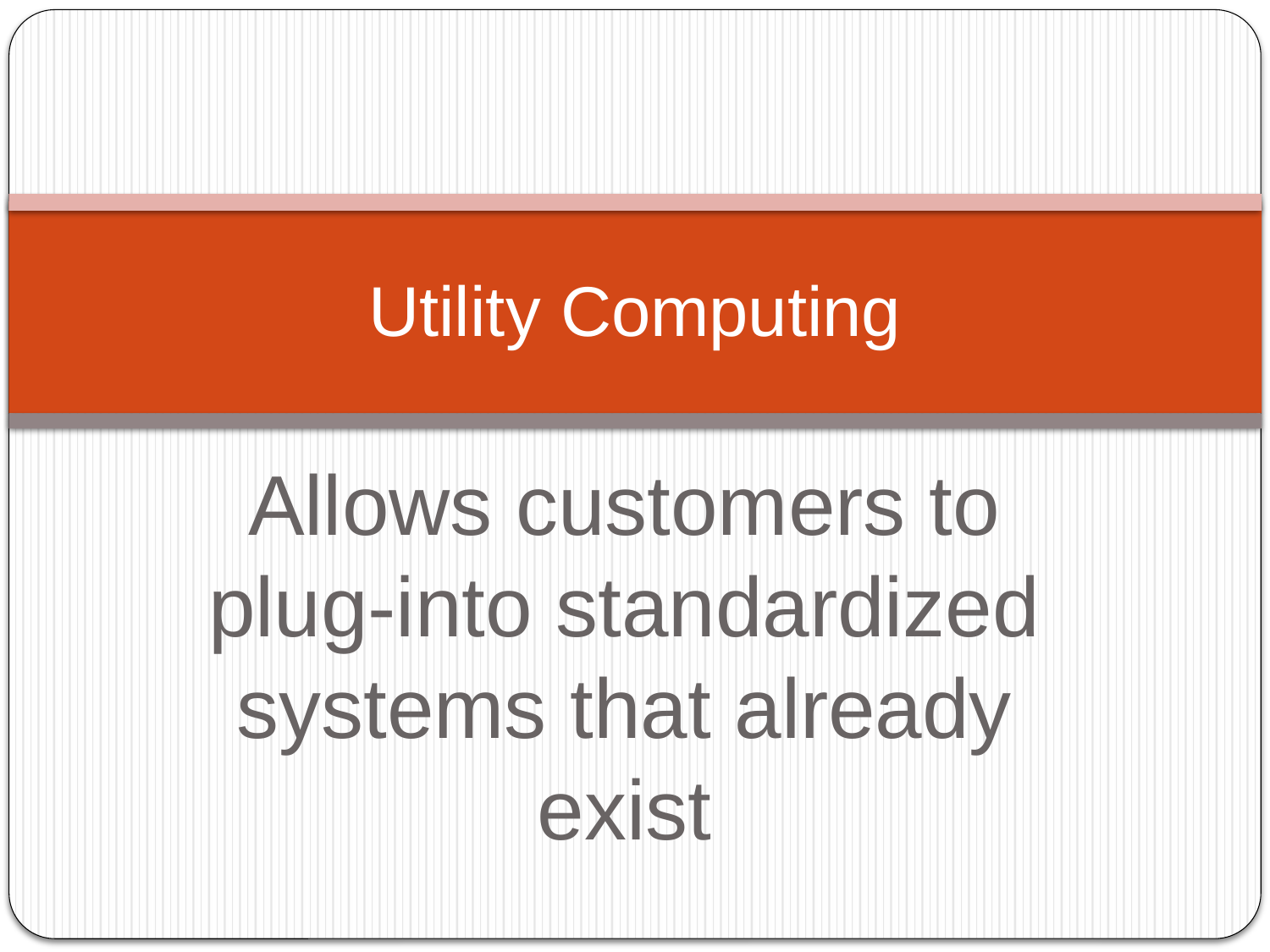

# Utility Computing
Allows customers to plug-into standardized systems that already exist